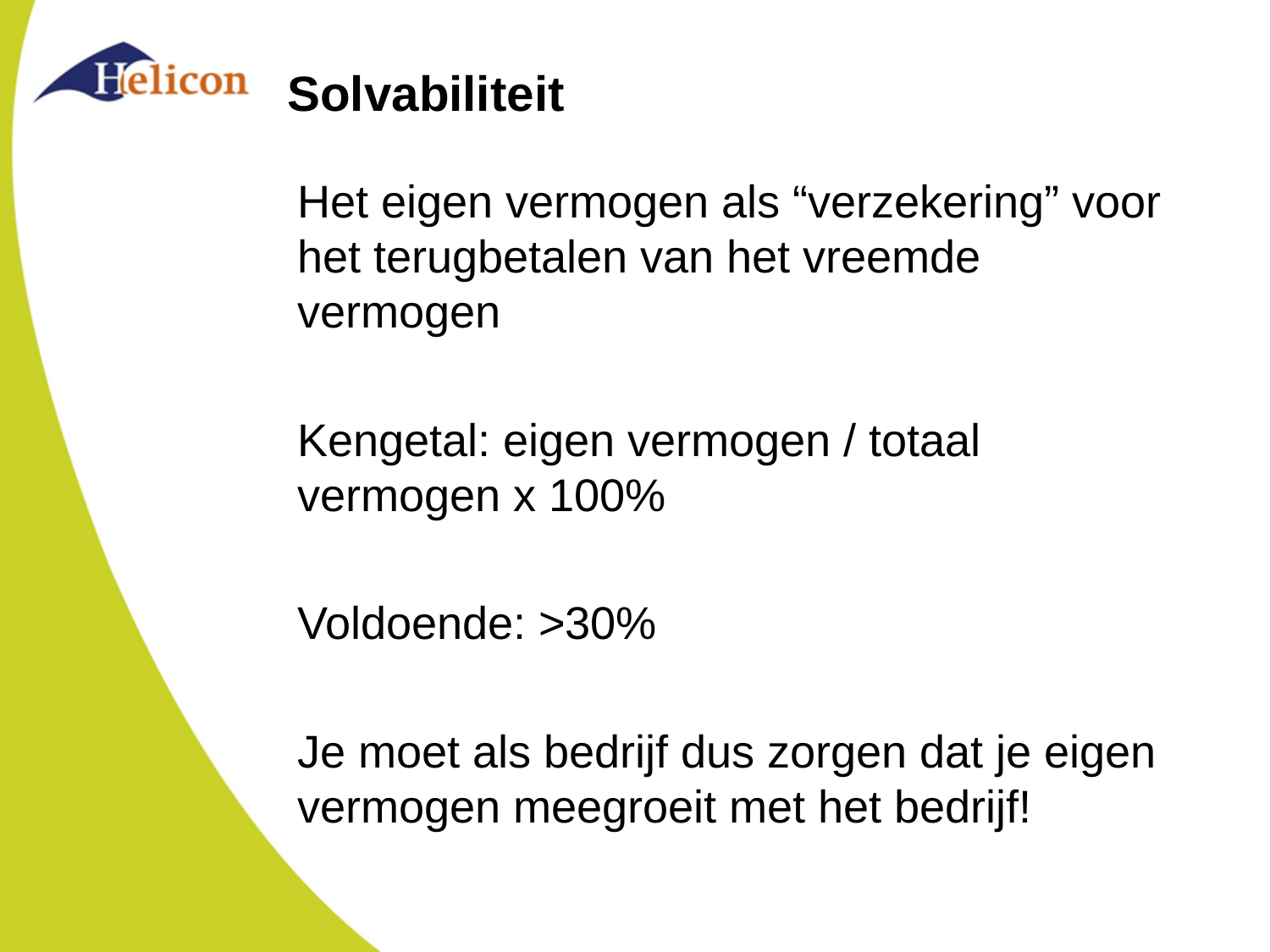

# Solvabiliteit
Het eigen vermogen als “verzekering” voor het terugbetalen van het vreemde vermogen

Kengetal: eigen vermogen / totaal vermogen x 100%

Voldoende: >30%

Je moet als bedrijf dus zorgen dat je eigen vermogen meegroeit met het bedrijf!